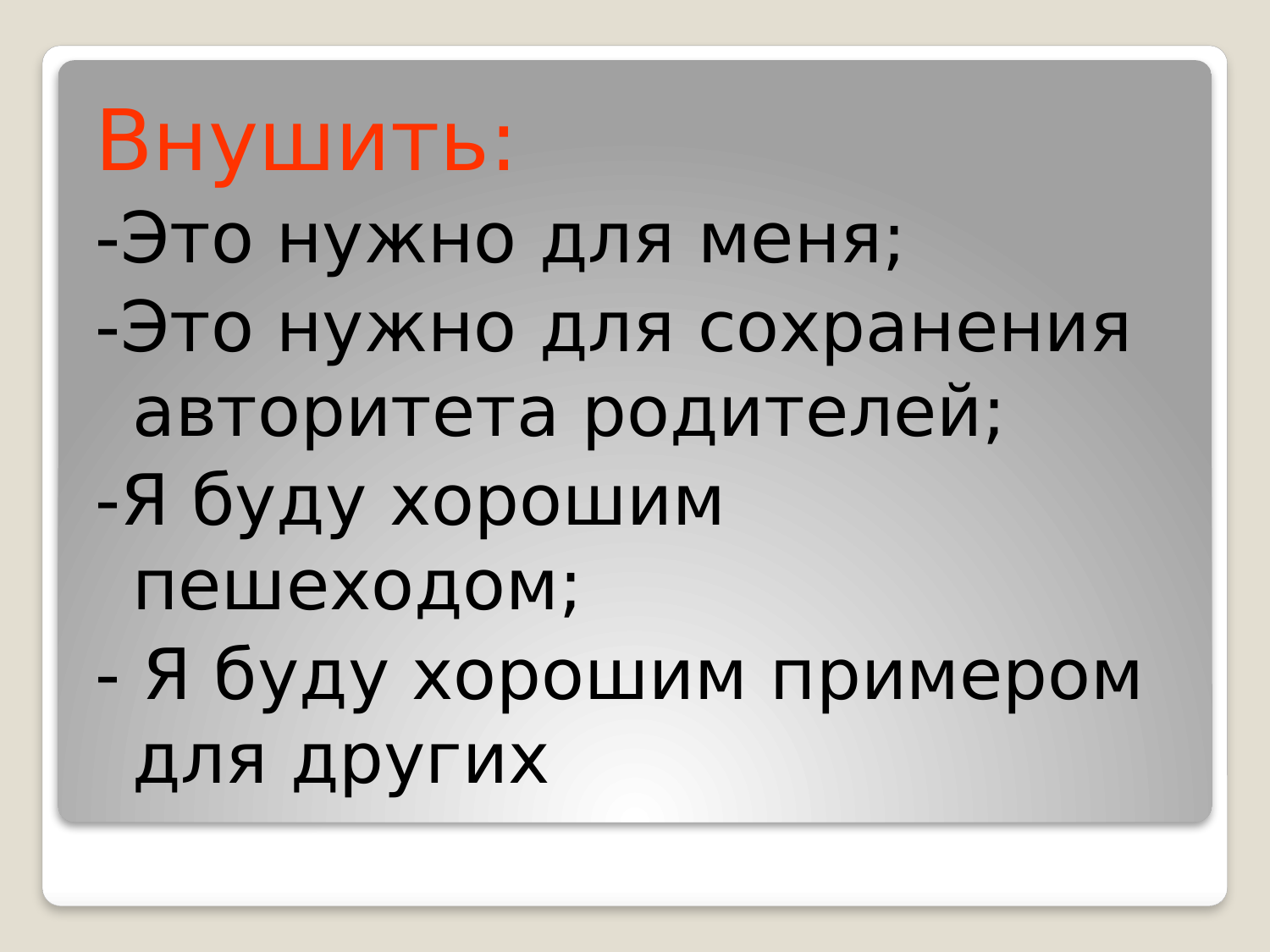

Внушить:
-Это нужно для меня;
-Это нужно для сохранения авторитета родителей;
-Я буду хорошим пешеходом;
- Я буду хорошим примером для других
#